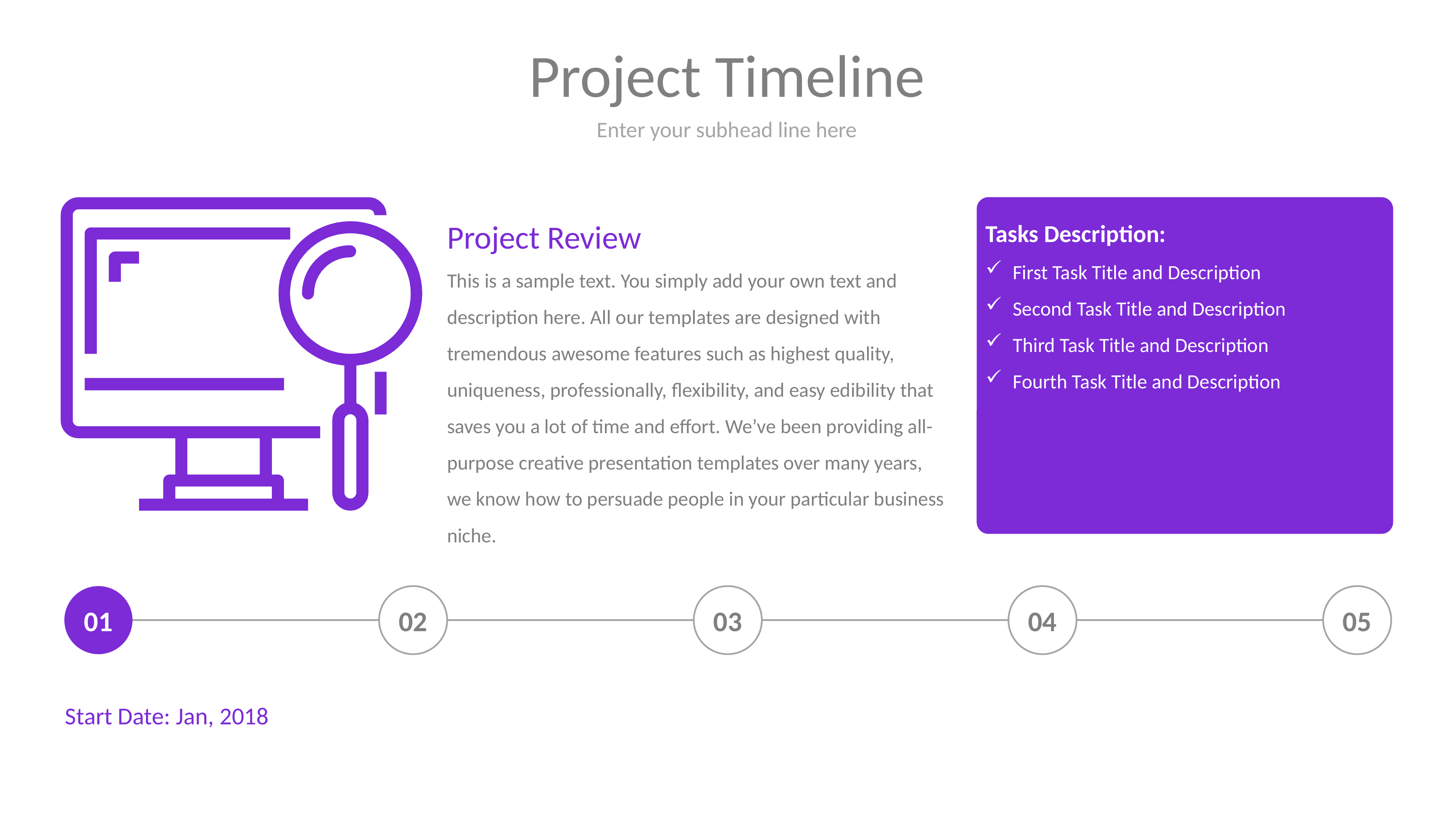

# Project Timeline
Enter your subhead line here

Project Review
This is a sample text. You simply add your own text and description here. All our templates are designed with tremendous awesome features such as highest quality, uniqueness, professionally, flexibility, and easy edibility that saves you a lot of time and effort. We’ve been providing all-purpose creative presentation templates over many years, we know how to persuade people in your particular business niche.
Tasks Description:
First Task Title and Description
Second Task Title and Description
Third Task Title and Description
Fourth Task Title and Description
01
02
03
04
05
Start Date: Jan, 2018